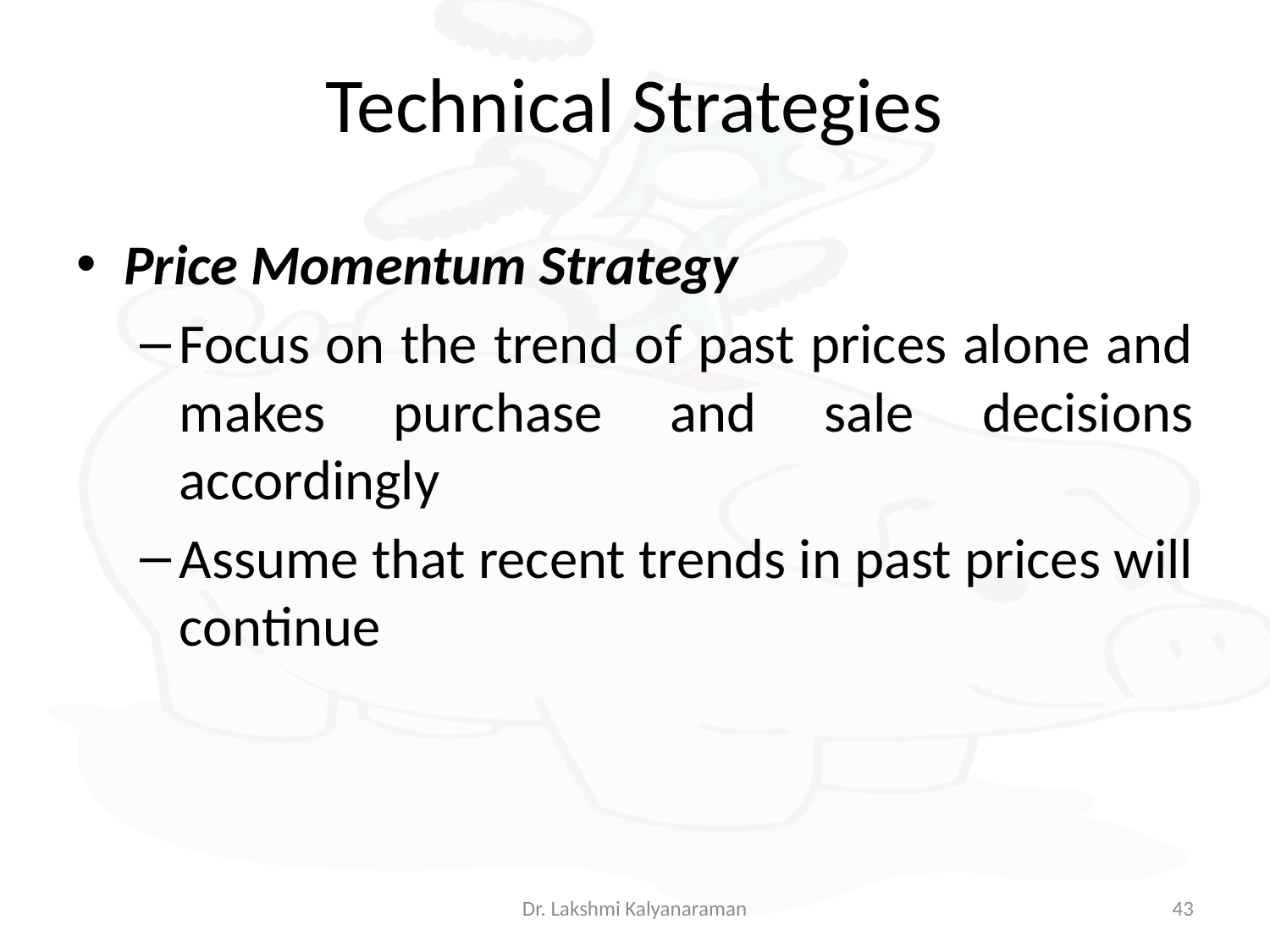

# Technical Strategies
Price Momentum Strategy
Focus on the trend of past prices alone and makes purchase and sale decisions accordingly
Assume that recent trends in past prices will continue

Dr. Lakshmi Kalyanaraman
43